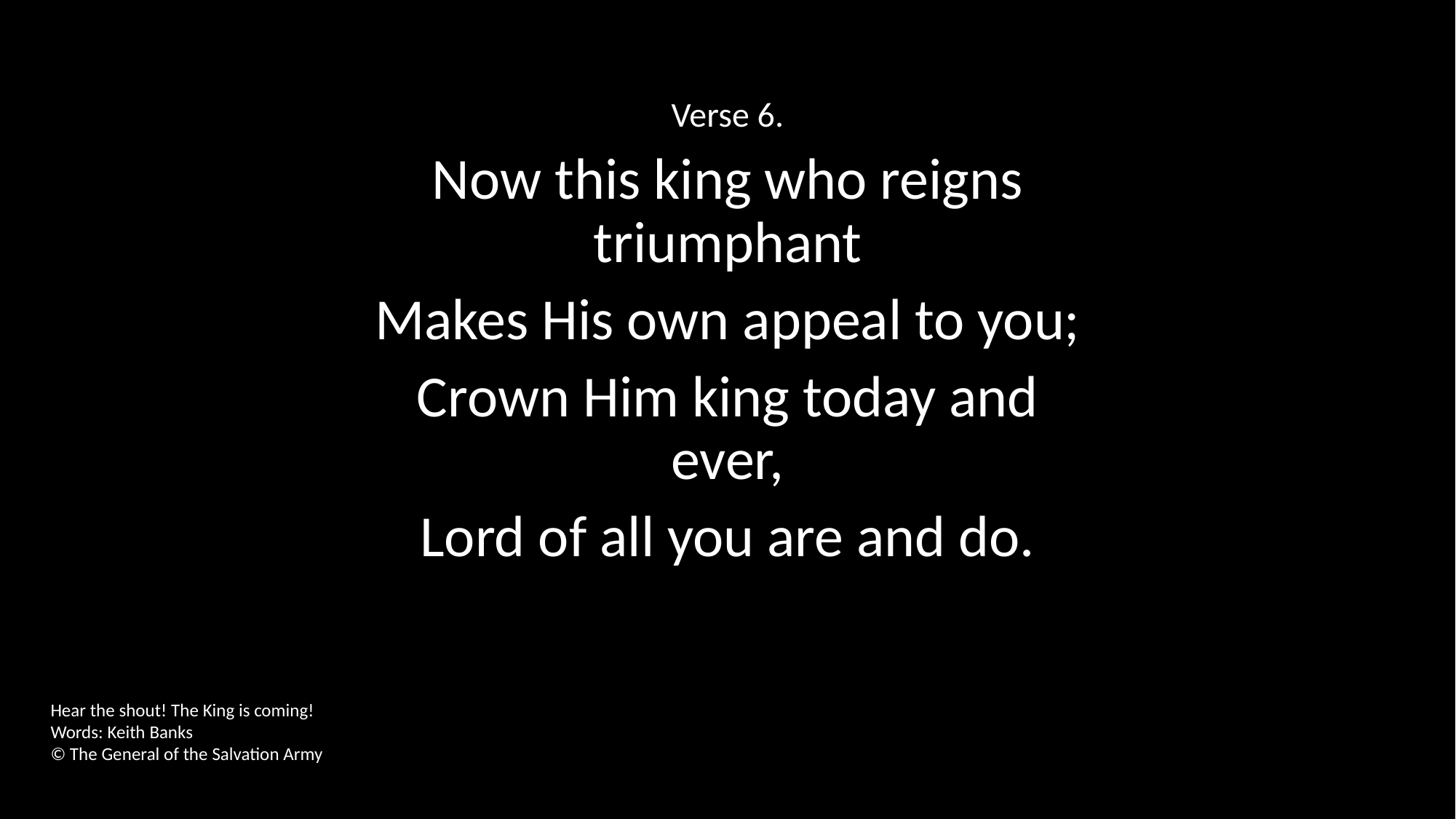

Verse 6.
Now this king who reigns triumphant
Makes His own appeal to you;
Crown Him king today and ever,
Lord of all you are and do.
Hear the shout! The King is coming!
Words: Keith Banks
© The General of the Salvation Army